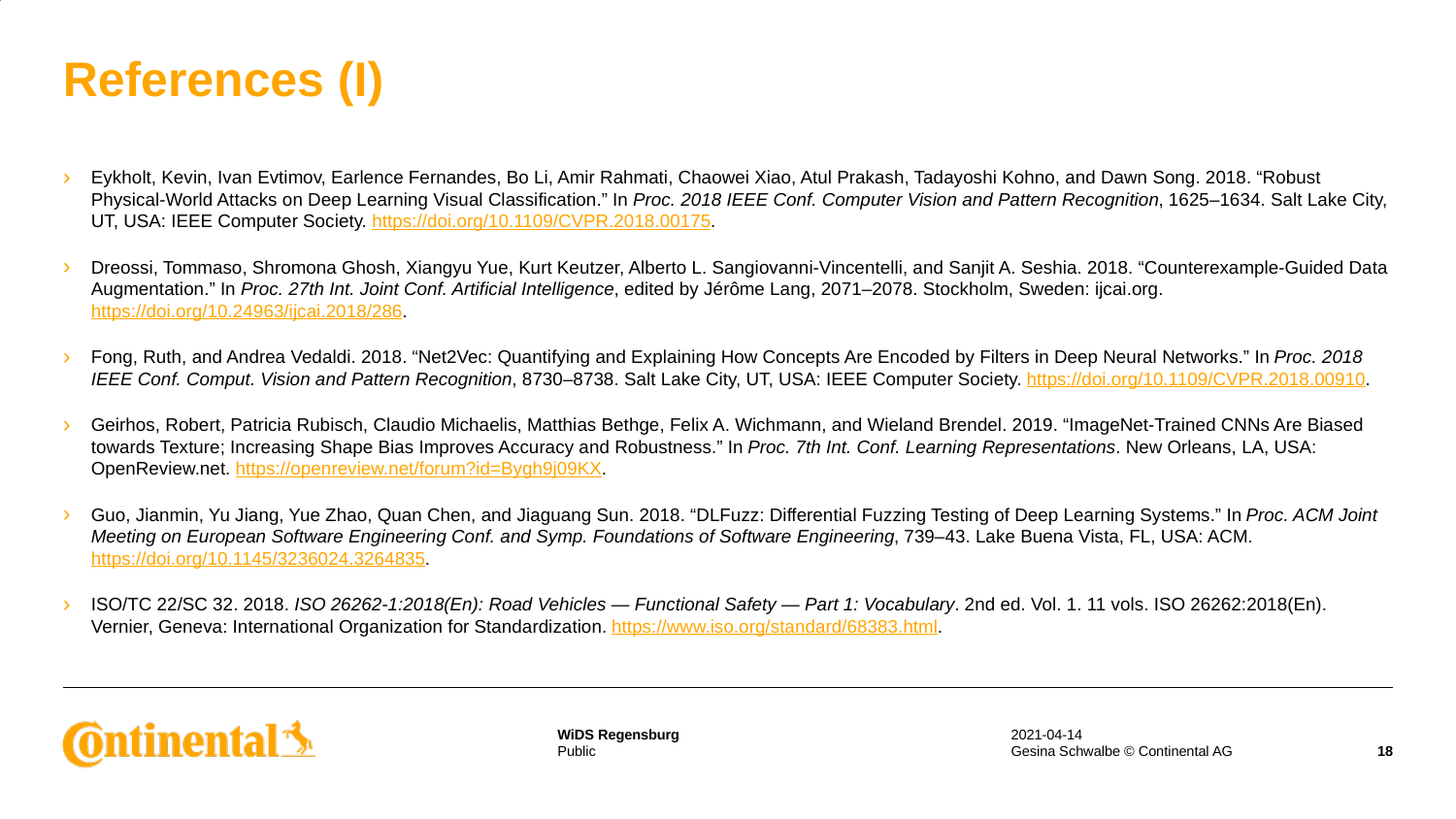

# References (I)
Eykholt, Kevin, Ivan Evtimov, Earlence Fernandes, Bo Li, Amir Rahmati, Chaowei Xiao, Atul Prakash, Tadayoshi Kohno, and Dawn Song. 2018. “Robust Physical-World Attacks on Deep Learning Visual Classification.” In Proc. 2018 IEEE Conf. Computer Vision and Pattern Recognition, 1625–1634. Salt Lake City, UT, USA: IEEE Computer Society. https://doi.org/10.1109/CVPR.2018.00175.
Dreossi, Tommaso, Shromona Ghosh, Xiangyu Yue, Kurt Keutzer, Alberto L. Sangiovanni-Vincentelli, and Sanjit A. Seshia. 2018. “Counterexample-Guided Data Augmentation.” In Proc. 27th Int. Joint Conf. Artificial Intelligence, edited by Jérôme Lang, 2071–2078. Stockholm, Sweden: ijcai.org. https://doi.org/10.24963/ijcai.2018/286.
Fong, Ruth, and Andrea Vedaldi. 2018. “Net2Vec: Quantifying and Explaining How Concepts Are Encoded by Filters in Deep Neural Networks.” In Proc. 2018 IEEE Conf. Comput. Vision and Pattern Recognition, 8730–8738. Salt Lake City, UT, USA: IEEE Computer Society. https://doi.org/10.1109/CVPR.2018.00910.
Geirhos, Robert, Patricia Rubisch, Claudio Michaelis, Matthias Bethge, Felix A. Wichmann, and Wieland Brendel. 2019. “ImageNet-Trained CNNs Are Biased towards Texture; Increasing Shape Bias Improves Accuracy and Robustness.” In Proc. 7th Int. Conf. Learning Representations. New Orleans, LA, USA: OpenReview.net. https://openreview.net/forum?id=Bygh9j09KX.
Guo, Jianmin, Yu Jiang, Yue Zhao, Quan Chen, and Jiaguang Sun. 2018. “DLFuzz: Differential Fuzzing Testing of Deep Learning Systems.” In Proc. ACM Joint Meeting on European Software Engineering Conf. and Symp. Foundations of Software Engineering, 739–43. Lake Buena Vista, FL, USA: ACM. https://doi.org/10.1145/3236024.3264835.
ISO/TC 22/SC 32. 2018. ISO 26262-1:2018(En): Road Vehicles — Functional Safety — Part 1: Vocabulary. 2nd ed. Vol. 1. 11 vols. ISO 26262:2018(En). Vernier, Geneva: International Organization for Standardization. https://www.iso.org/standard/68383.html.
2021-04-14
Gesina Schwalbe © Continental AG
18